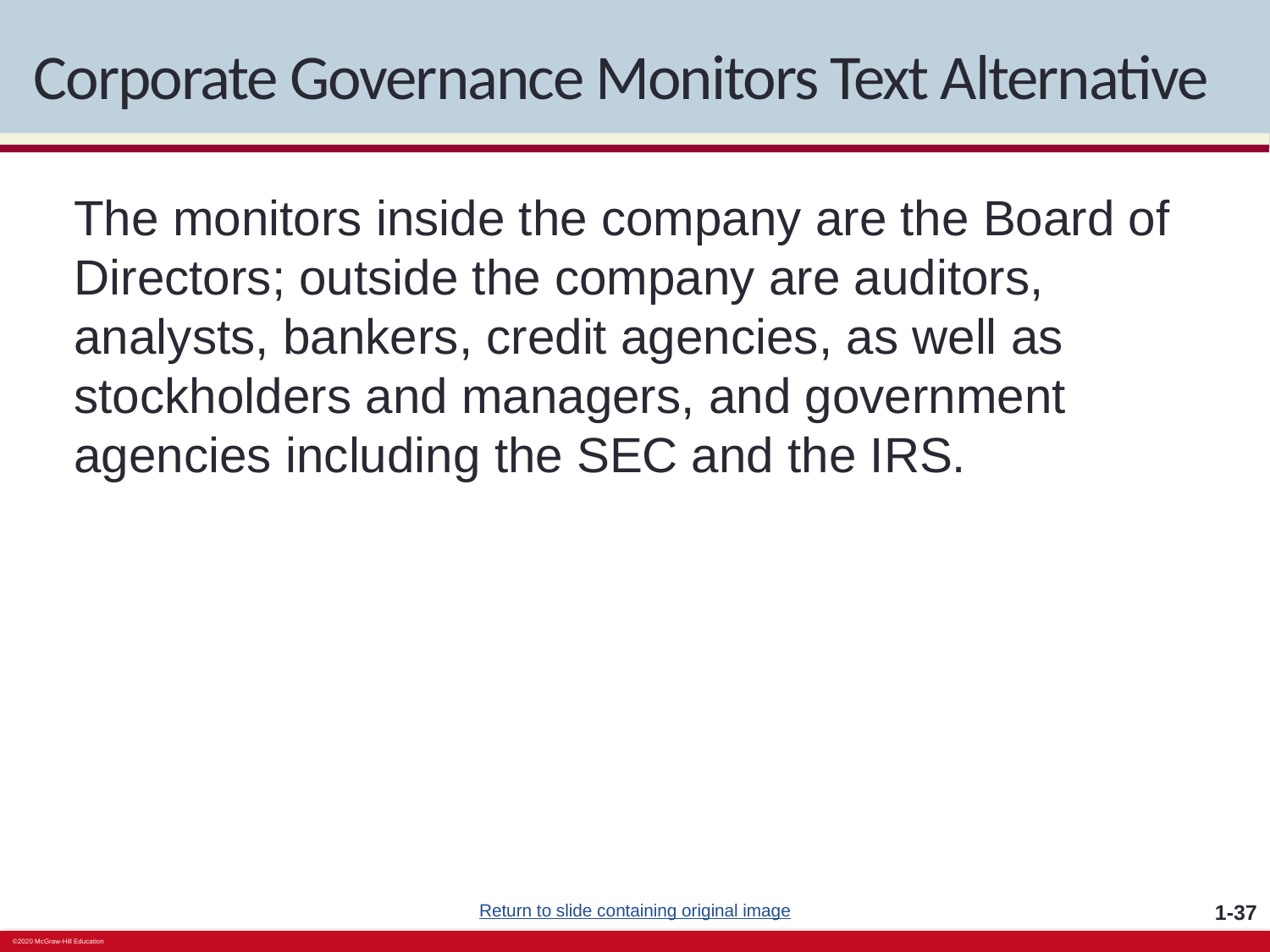

# Corporate Governance Monitors Text Alternative
The monitors inside the company are the Board of Directors; outside the company are auditors, analysts, bankers, credit agencies, as well as stockholders and managers, and government agencies including the SEC and the IRS.
Return to slide containing original image